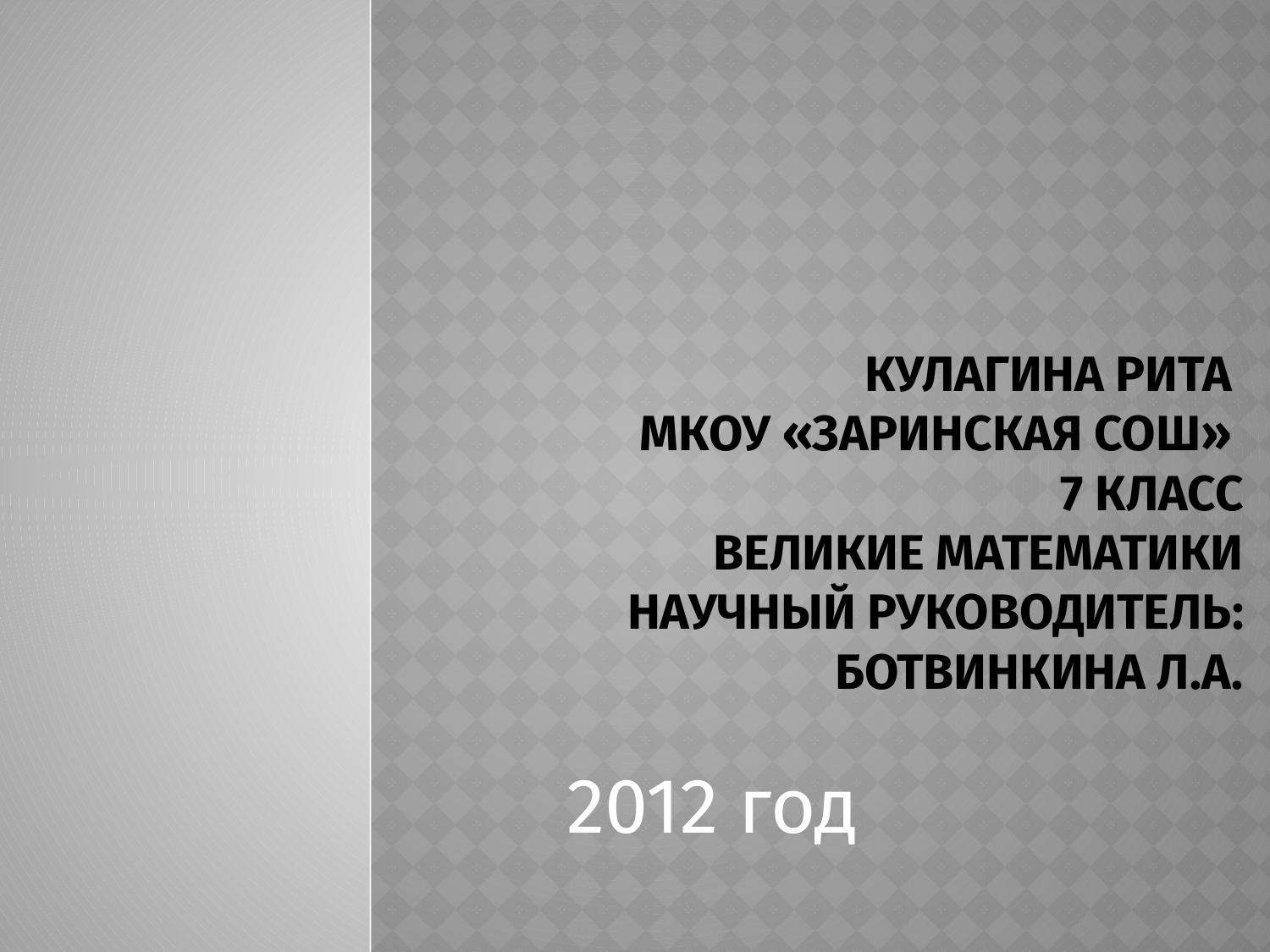

# Кулагина Рита МКОУ «Заринская СОШ» 7 класс Великие математики научный руководитель: Ботвинкина Л.А.
2012 год